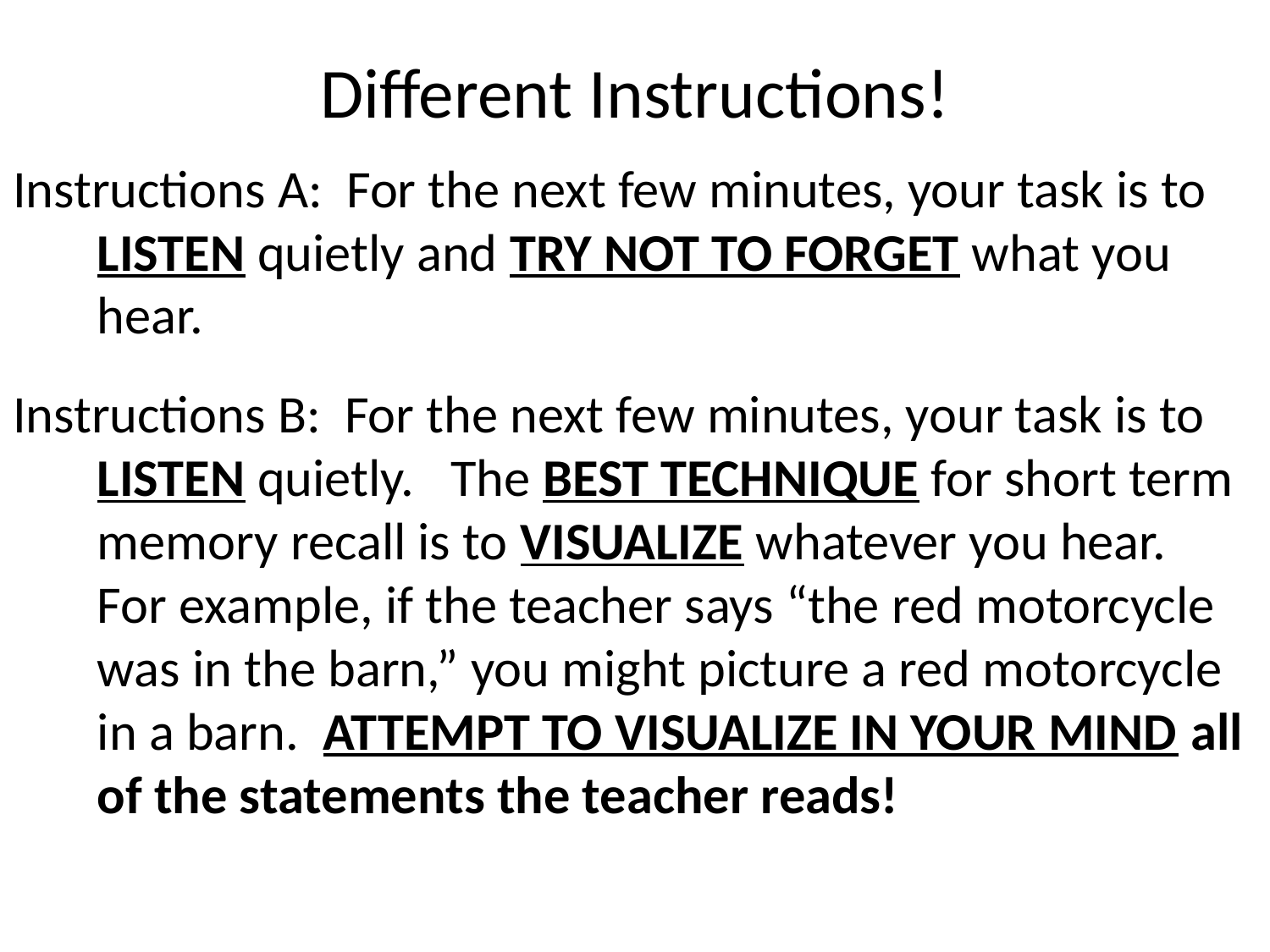

# Different Instructions!
Instructions A:  For the next few minutes, your task is to LISTEN quietly and TRY NOT TO FORGET what you hear.

Instructions B:  For the next few minutes, your task is to LISTEN quietly.   The BEST TECHNIQUE for short term memory recall is to VISUALIZE whatever you hear.  For example, if the teacher says “the red motorcycle was in the barn,” you might picture a red motorcycle in a barn.  ATTEMPT TO VISUALIZE IN YOUR MIND all of the statements the teacher reads!